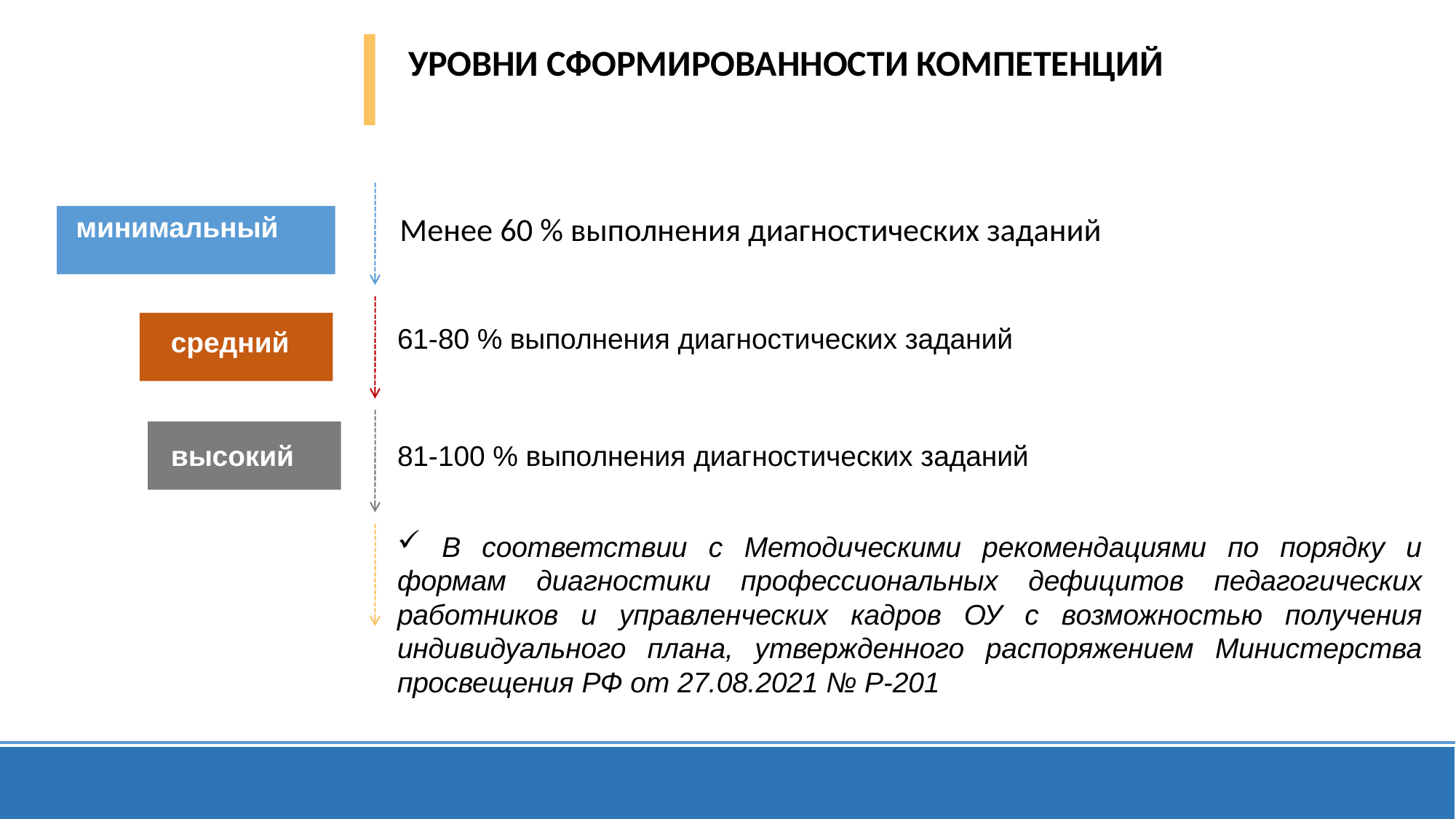

УРОВНИ СФОРМИРОВАННОСТИ КОМПЕТЕНЦИЙ

Менее 60 % выполнения диагностических заданий
минимальный

61-80 % выполнения диагностических заданий
средний

высокий
81-100 % выполнения диагностических заданий
 В соответствии с Методическими рекомендациями по порядку и формам диагностики профессиональных дефицитов педагогических работников и управленческих кадров ОУ с возможностью получения индивидуального плана, утвержденного распоряжением Министерства просвещения РФ от 27.08.2021 № Р-201
Критерии